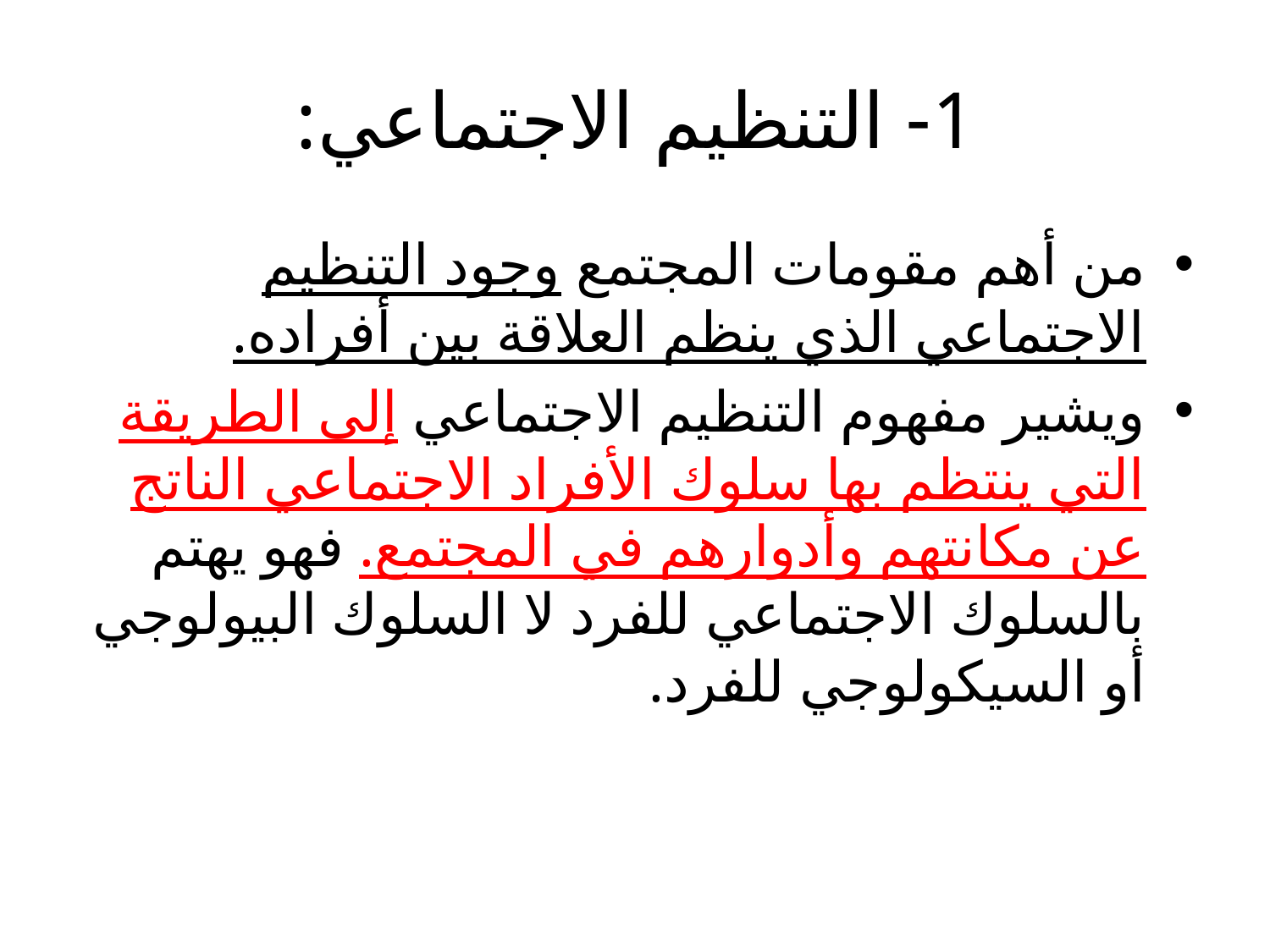

# 1- التنظيم الاجتماعي:
من أهم مقومات المجتمع وجود التنظيم الاجتماعي الذي ينظم العلاقة بين أفراده.
ويشير مفهوم التنظيم الاجتماعي إلى الطريقة التي ينتظم بها سلوك الأفراد الاجتماعي الناتج عن مكانتهم وأدوارهم في المجتمع. فهو يهتم بالسلوك الاجتماعي للفرد لا السلوك البيولوجي أو السيكولوجي للفرد.